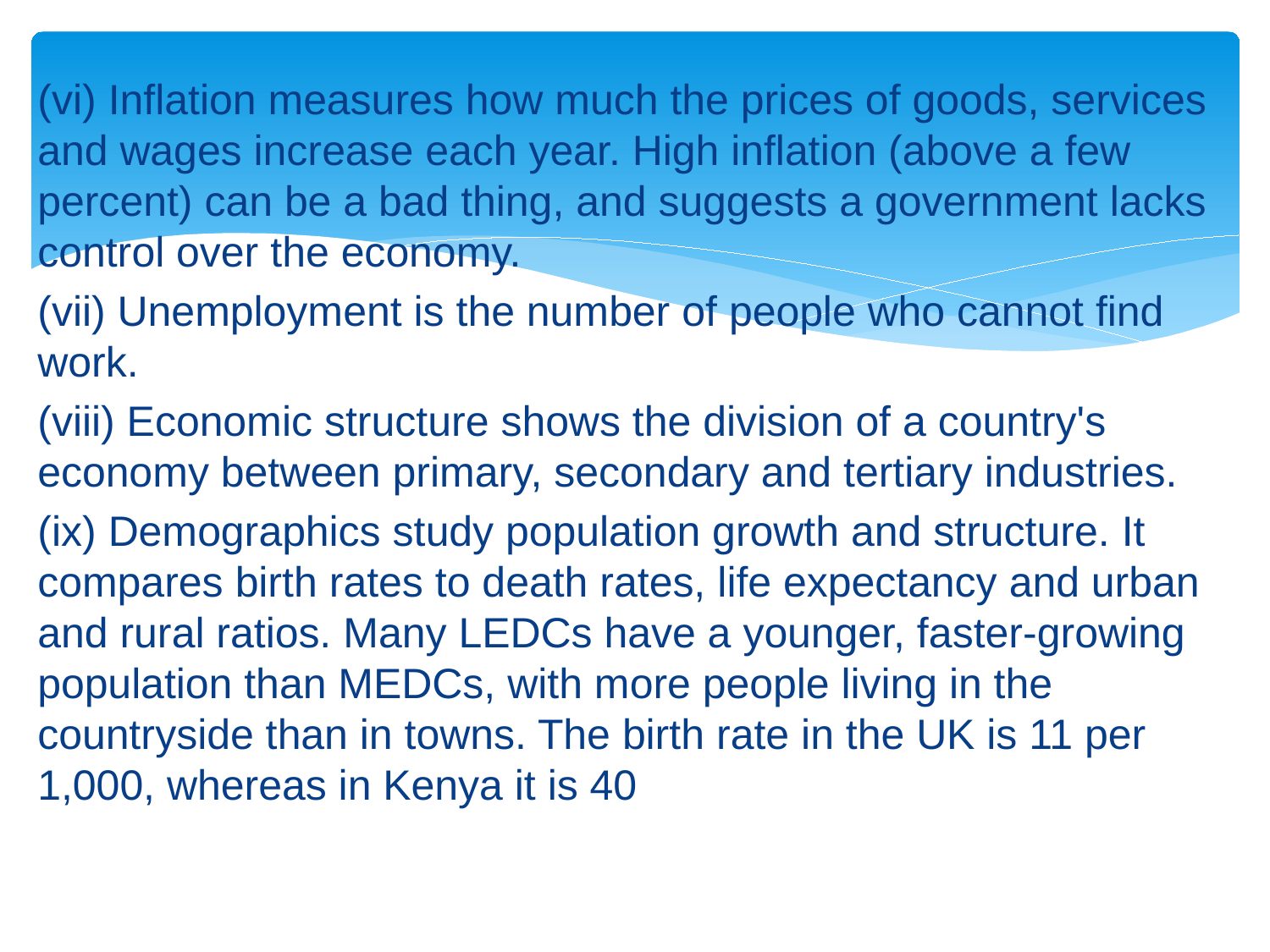

(vi) Inflation measures how much the prices of goods, services and wages increase each year. High inflation (above a few percent) can be a bad thing, and suggests a government lacks control over the economy.
(vii) Unemployment is the number of people who cannot find work.
(viii) Economic structure shows the division of a country's economy between primary, secondary and tertiary industries.
(ix) Demographics study population growth and structure. It compares birth rates to death rates, life expectancy and urban and rural ratios. Many LEDCs have a younger, faster-growing population than MEDCs, with more people living in the countryside than in towns. The birth rate in the UK is 11 per 1,000, whereas in Kenya it is 40